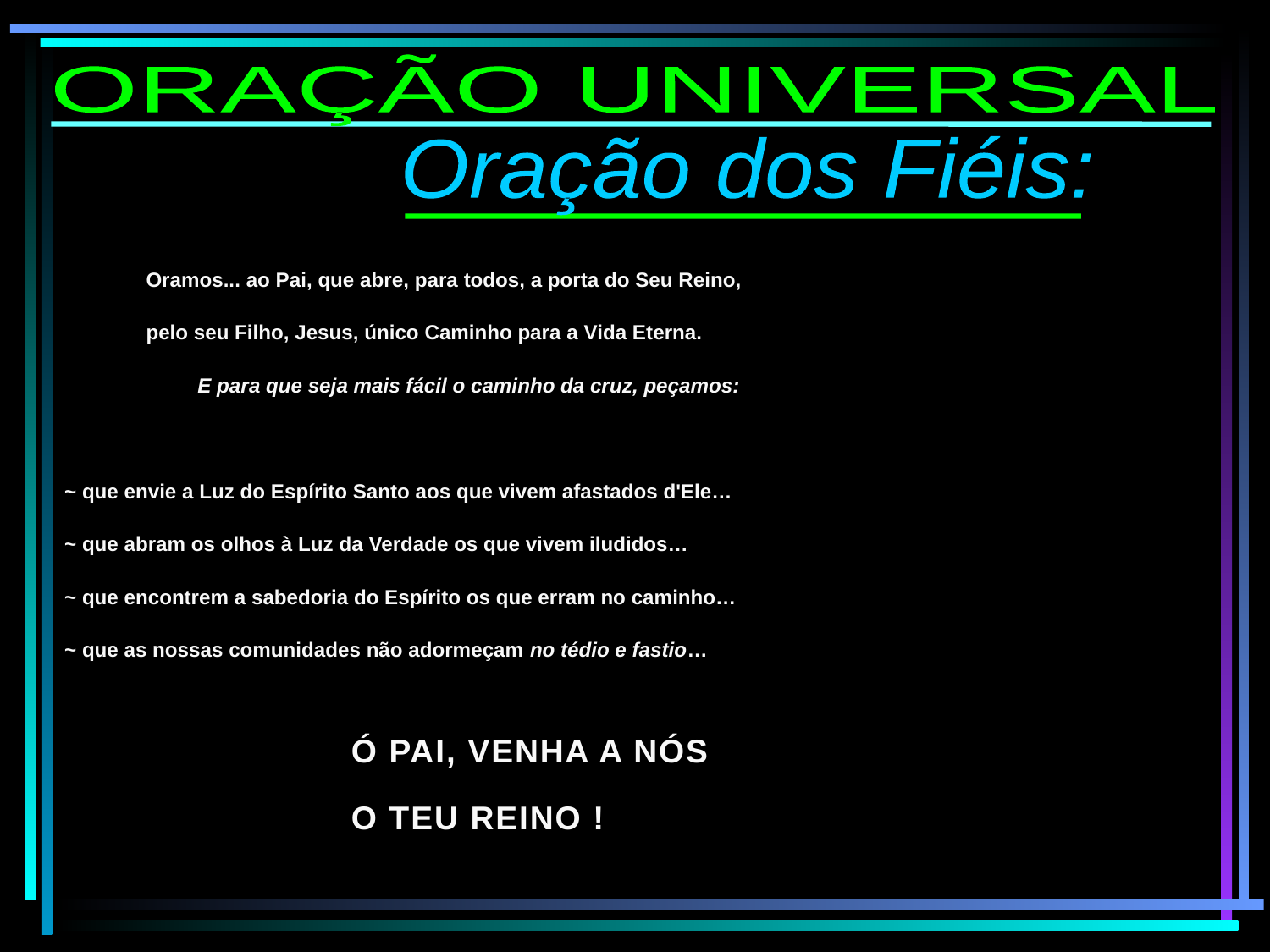

ORAÇÃO UNIVERSAL

Oração dos Fiéis:

Oramos... ao Pai, que abre, para todos, a porta do Seu Reino,
pelo seu Filho, Jesus, único Caminho para a Vida Eterna.
         E para que seja mais fácil o caminho da cruz, peçamos:

 ~ que envie a Luz do Espírito Santo aos que vivem afastados d'Ele…
 ~ que abram os olhos à Luz da Verdade os que vivem iludidos…
 ~ que encontrem a sabedoria do Espírito os que erram no caminho…
 ~ que as nossas comunidades não adormeçam no tédio e fastio…
Ó PAI, VENHA A NÓS
O TEU REINO !